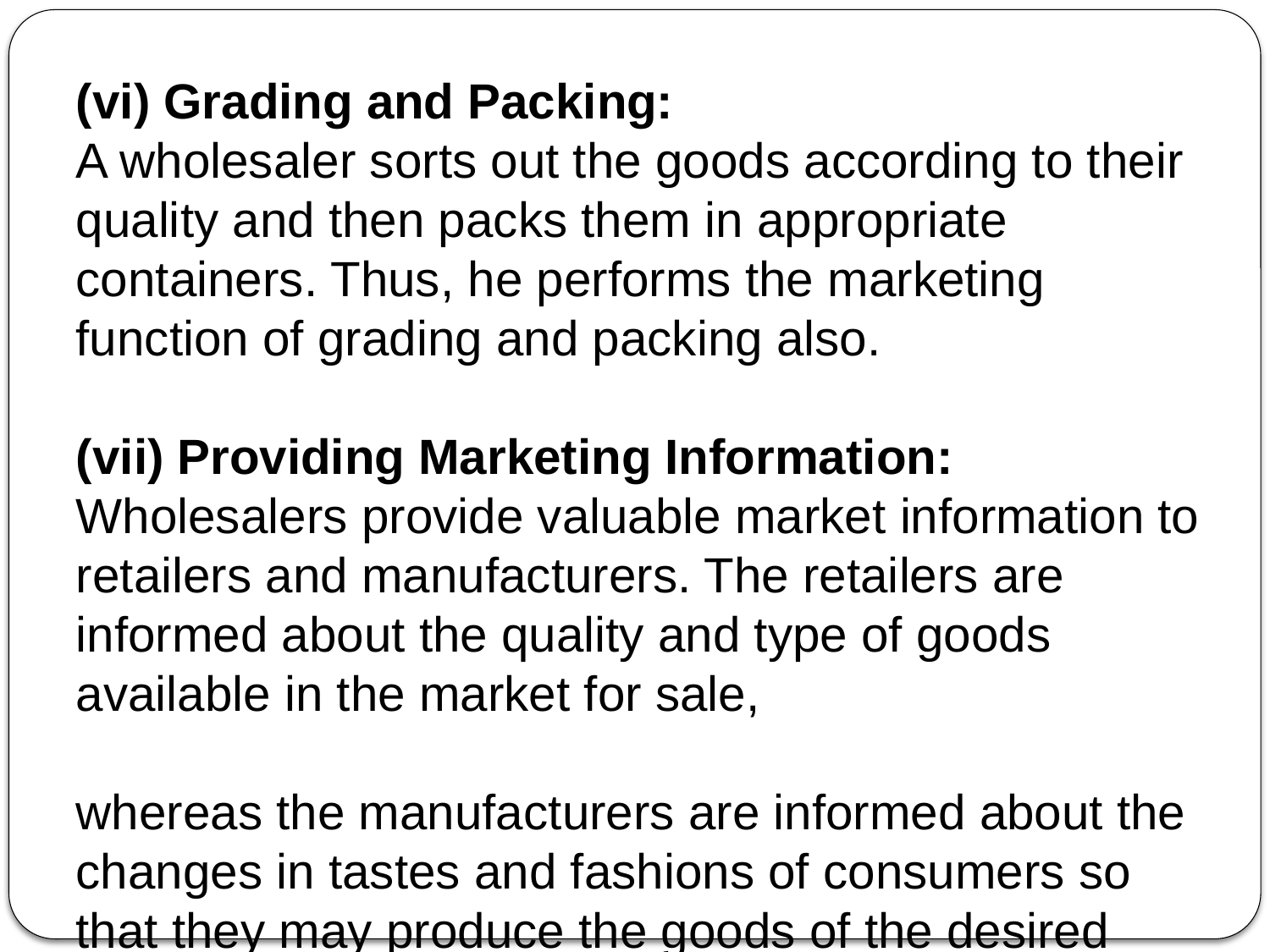

(vi) Grading and Packing:
A wholesaler sorts out the goods according to their quality and then packs them in appropriate containers. Thus, he performs the marketing function of grading and packing also.

(vii) Providing Marketing Information:
Wholesalers provide valuable market information to retailers and manufacturers. The retailers are informed about the quality and type of goods available in the market for sale,

whereas the manufacturers are informed about the changes in tastes and fashions of consumers so that they may produce the goods of the desired level of taste and fashion